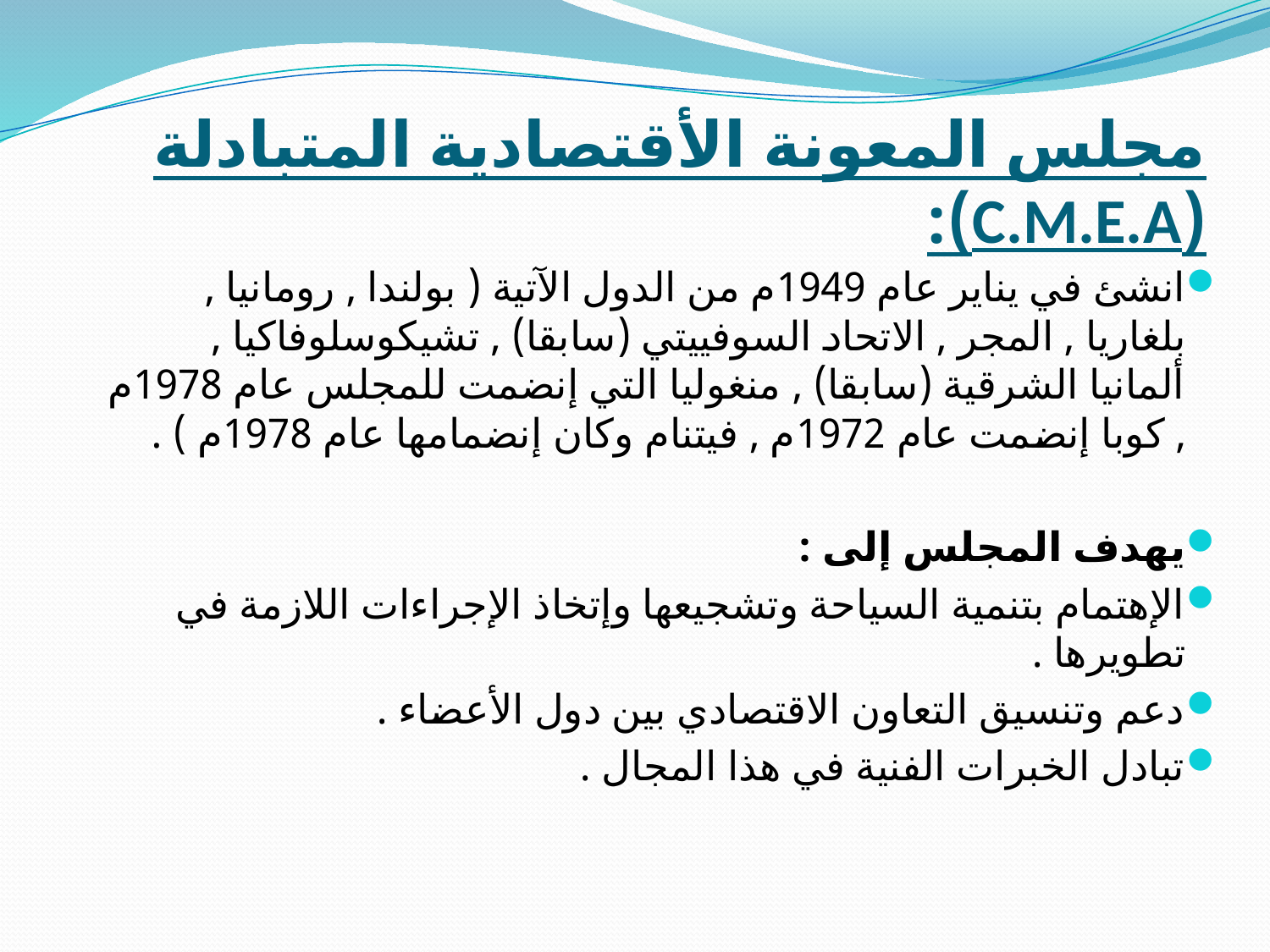

انشئ في يناير عام 1949م من الدول الآتية ( بولندا , رومانيا , بلغاريا , المجر , الاتحاد السوفييتي (سابقا) , تشيكوسلوفاكيا , ألمانيا الشرقية (سابقا) , منغوليا التي إنضمت للمجلس عام 1978م , كوبا إنضمت عام 1972م , فيتنام وكان إنضمامها عام 1978م ) .

يهدف المجلس إلى :
الإهتمام بتنمية السياحة وتشجيعها وإتخاذ الإجراءات اللازمة في تطويرها .
دعم وتنسيق التعاون الاقتصادي بين دول الأعضاء .
تبادل الخبرات الفنية في هذا المجال .
# مجلس المعونة الأقتصادية المتبادلة (C.M.E.A):